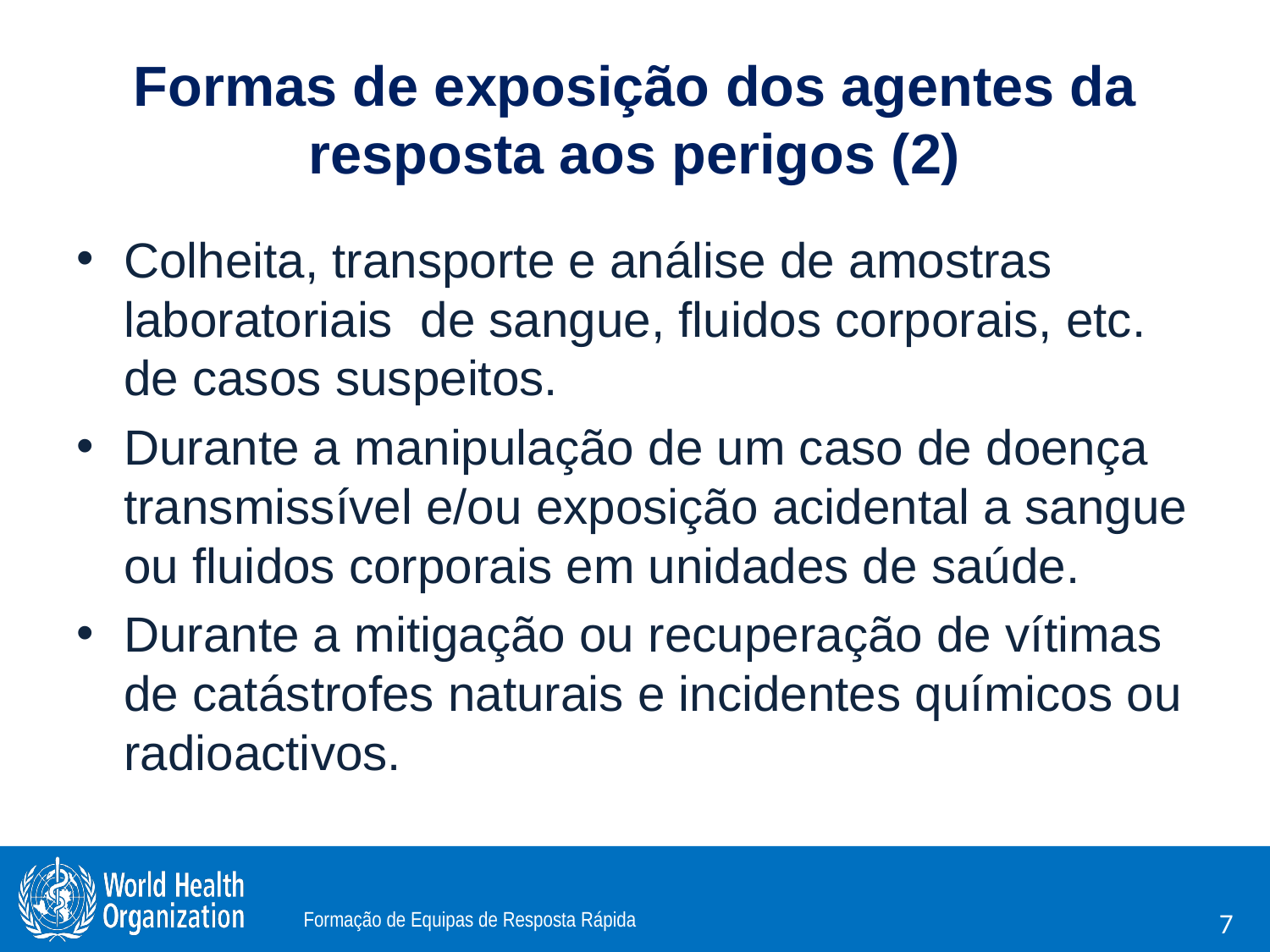

# Formas de exposição dos agentes da resposta aos perigos (2)
Colheita, transporte e análise de amostras laboratoriais  de sangue, fluidos corporais, etc. de casos suspeitos.
Durante a manipulação de um caso de doença transmissível e/ou exposição acidental a sangue ou fluidos corporais em unidades de saúde.
Durante a mitigação ou recuperação de vítimas de catástrofes naturais e incidentes químicos ou radioactivos.